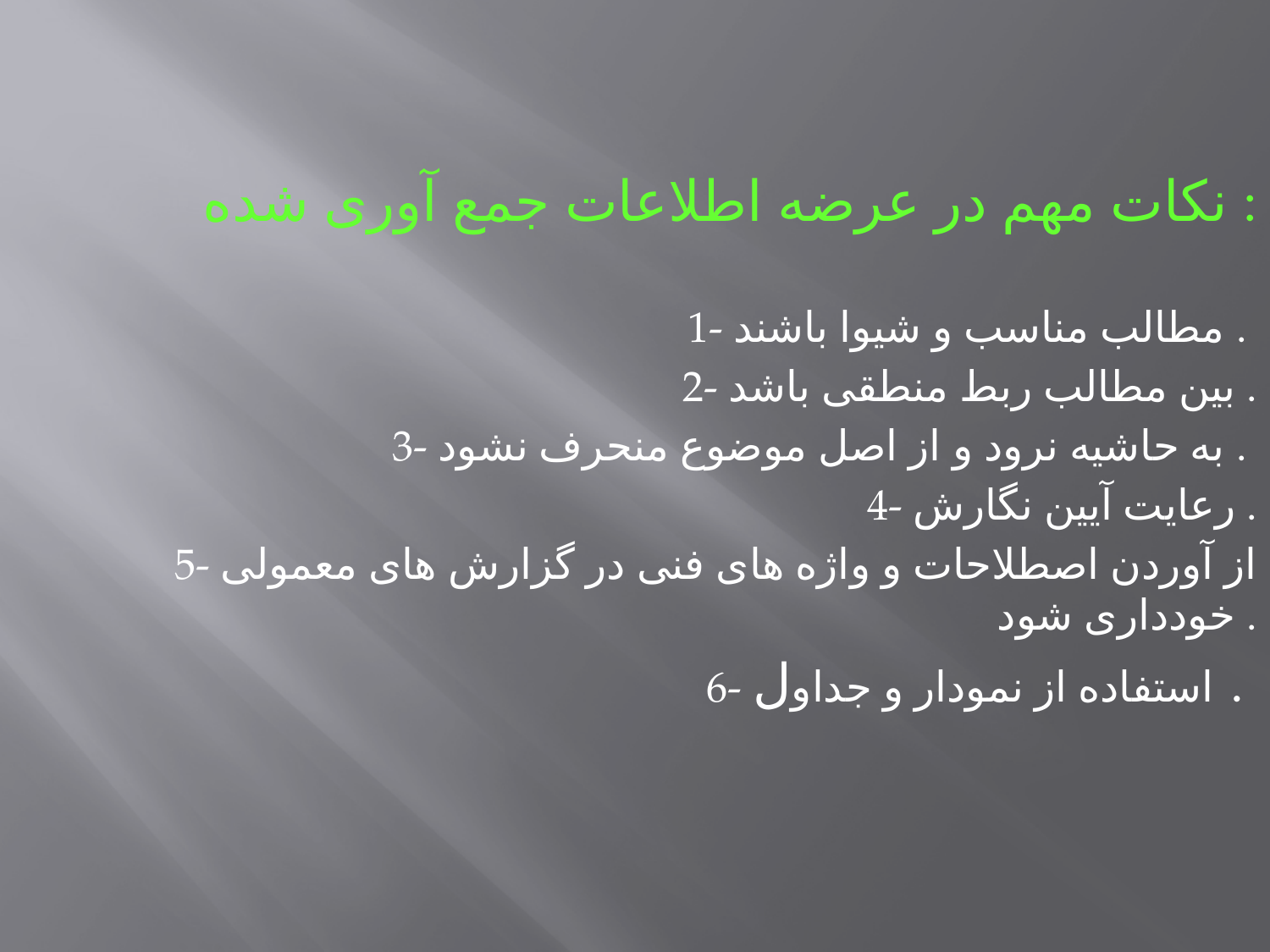

نکات مهم در عرضه اطلاعات جمع آوری شده :

1- مطالب مناسب و شیوا باشند .
2- بین مطالب ربط منطقی باشد .
3- به حاشیه نرود و از اصل موضوع منحرف نشود .
4- رعایت آیین نگارش .
5- از آوردن اصطلاحات و واژه های فنی در گزارش های معمولی خودداری شود .
6- استفاده از نمودار و جداول .